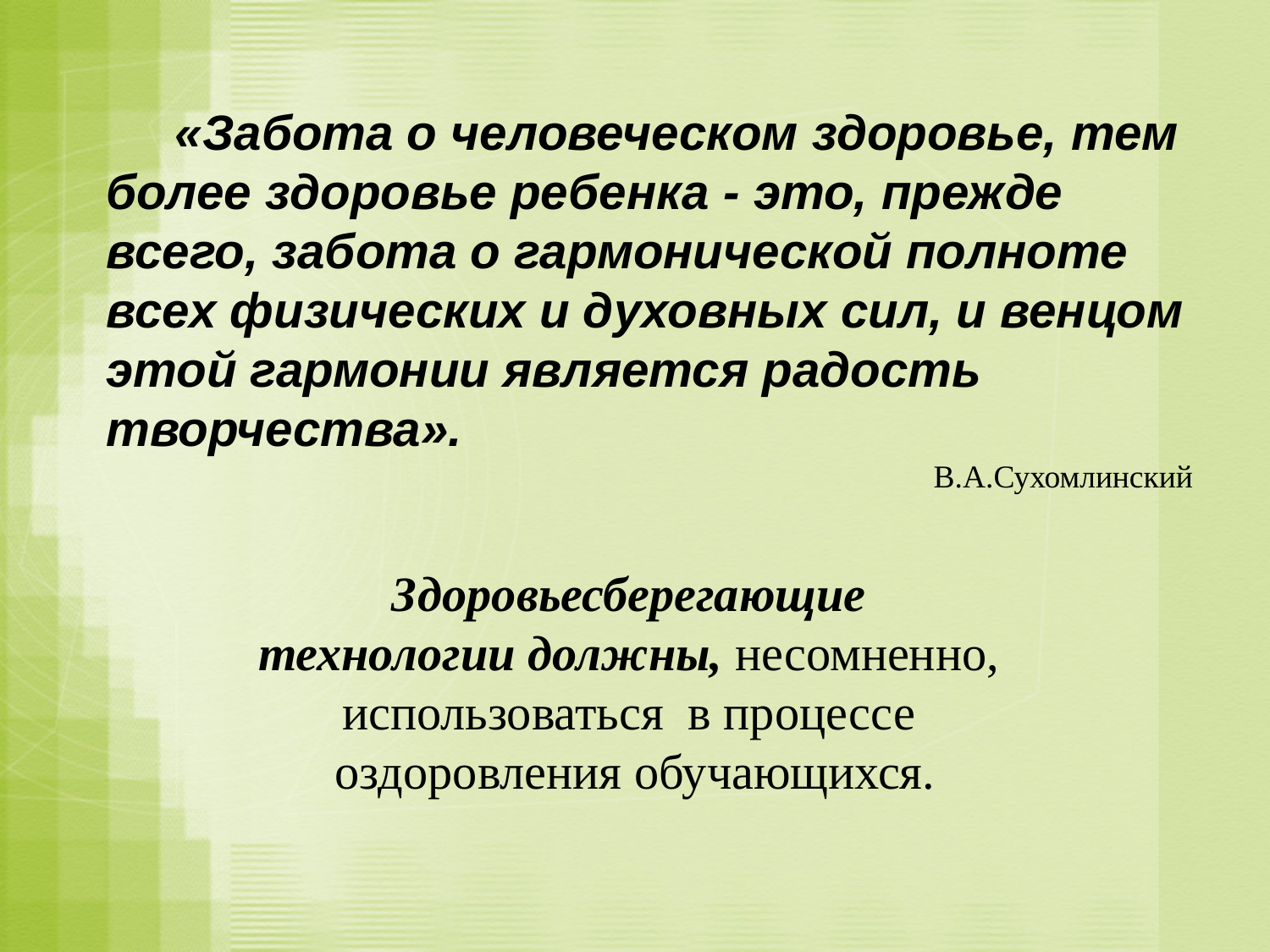

# «Забота о человеческом здоровье, тем более здоровье ребенка - это, прежде всего, забота о гармонической полноте всех физических и духовных сил, и венцом этой гармонии является радость творчества». В.А.Сухомлинский

Здоровьесберегающие
технологии должны, несомненно,
использоваться  в процессе
оздоровления обучающихся.